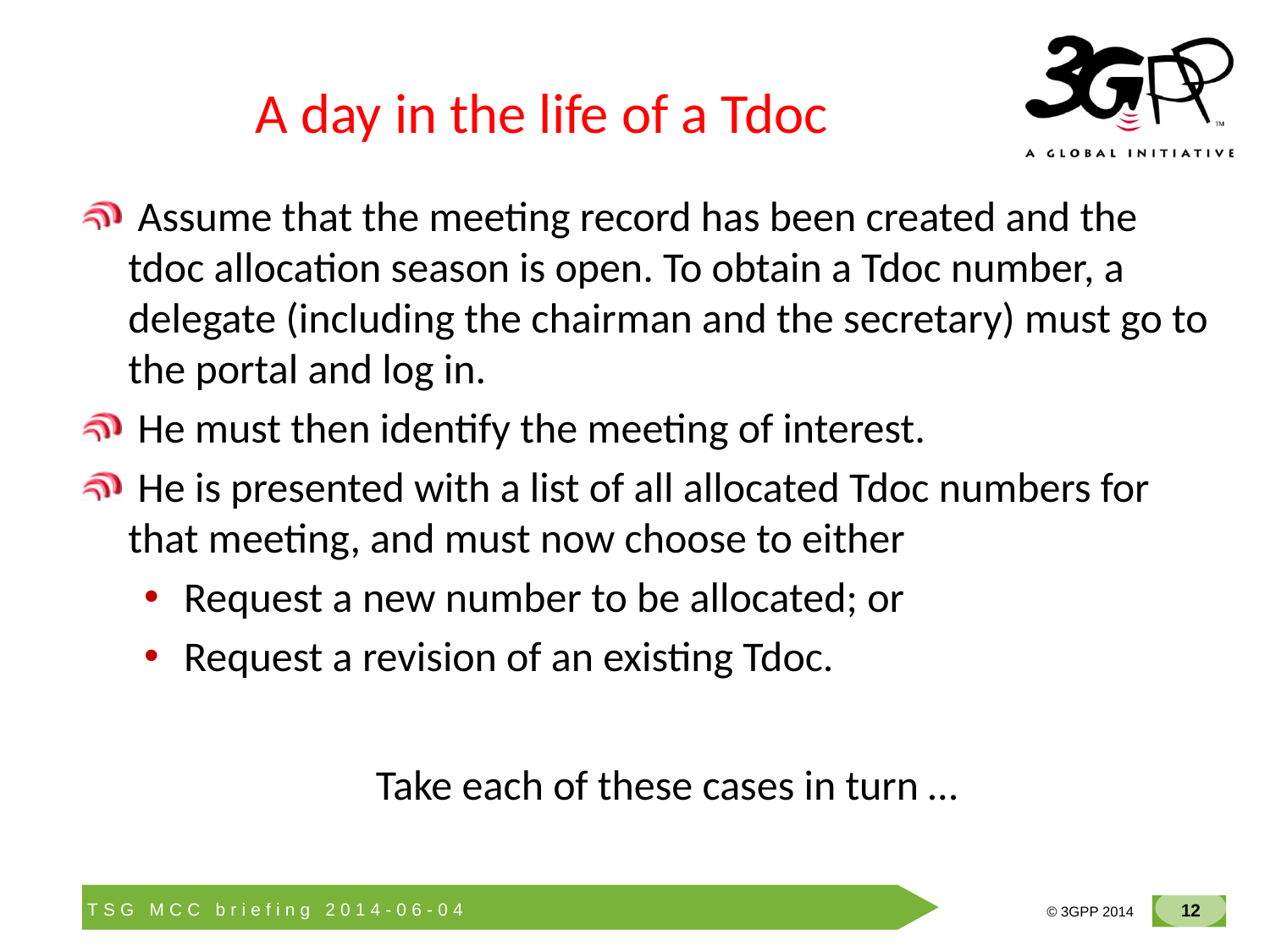

# A day in the life of a Tdoc
 Assume that the meeting record has been created and the tdoc allocation season is open. To obtain a Tdoc number, a delegate (including the chairman and the secretary) must go to the portal and log in.
 He must then identify the meeting of interest.
 He is presented with a list of all allocated Tdoc numbers for that meeting, and must now choose to either
Request a new number to be allocated; or
Request a revision of an existing Tdoc.

                               Take each of these cases in turn …